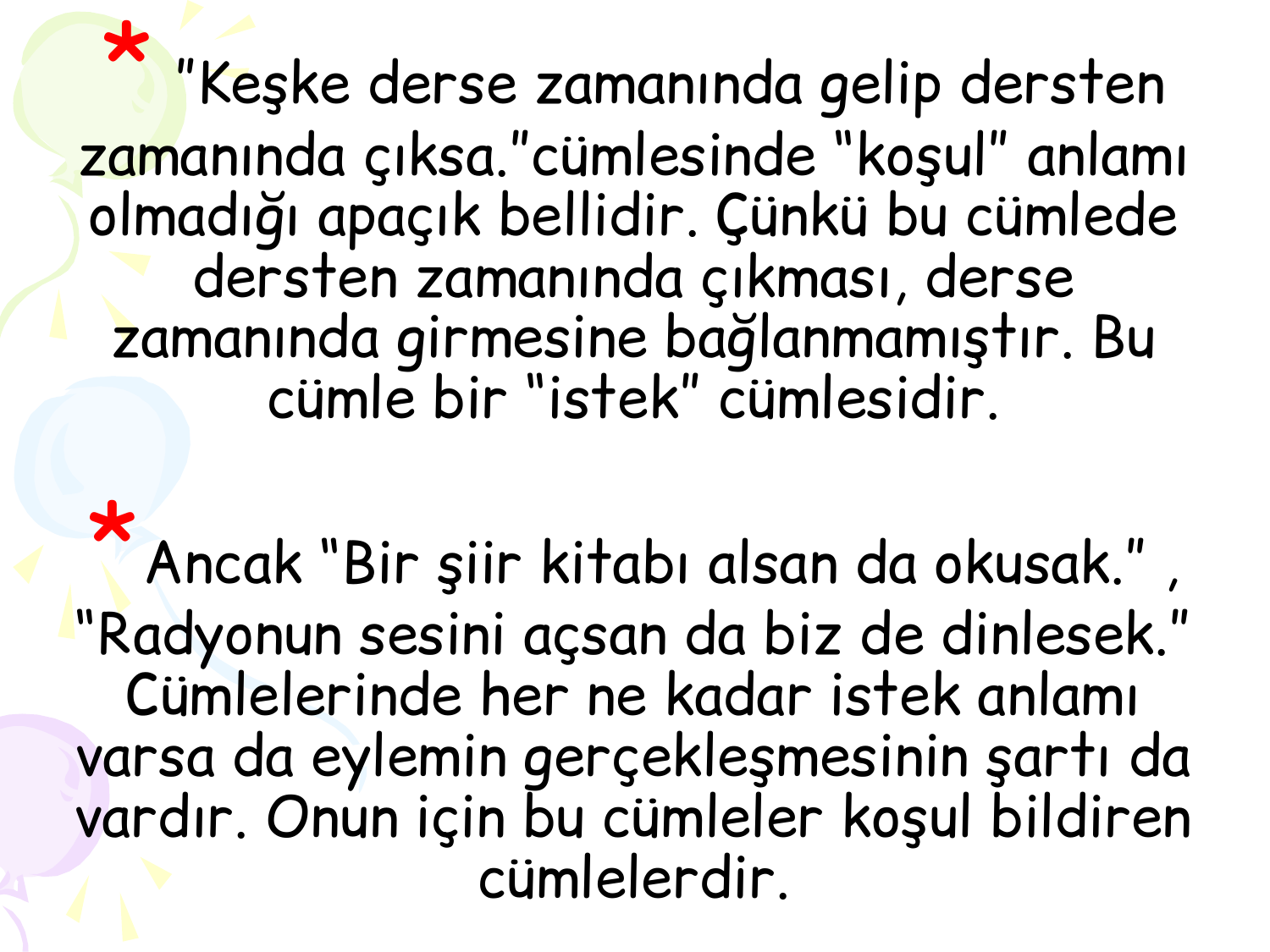

# * ”Keşke derse zamanında gelip dersten zamanında çıksa.”cümlesinde “koşul” anlamı olmadığı apaçık bellidir. Çünkü bu cümlede dersten zamanında çıkması, derse zamanında girmesine bağlanmamıştır. Bu cümle bir “istek” cümlesidir. *Ancak “Bir şiir kitabı alsan da okusak.” , “Radyonun sesini açsan da biz de dinlesek.” Cümlelerinde her ne kadar istek anlamı varsa da eylemin gerçekleşmesinin şartı da vardır. Onun için bu cümleler koşul bildiren cümlelerdir.